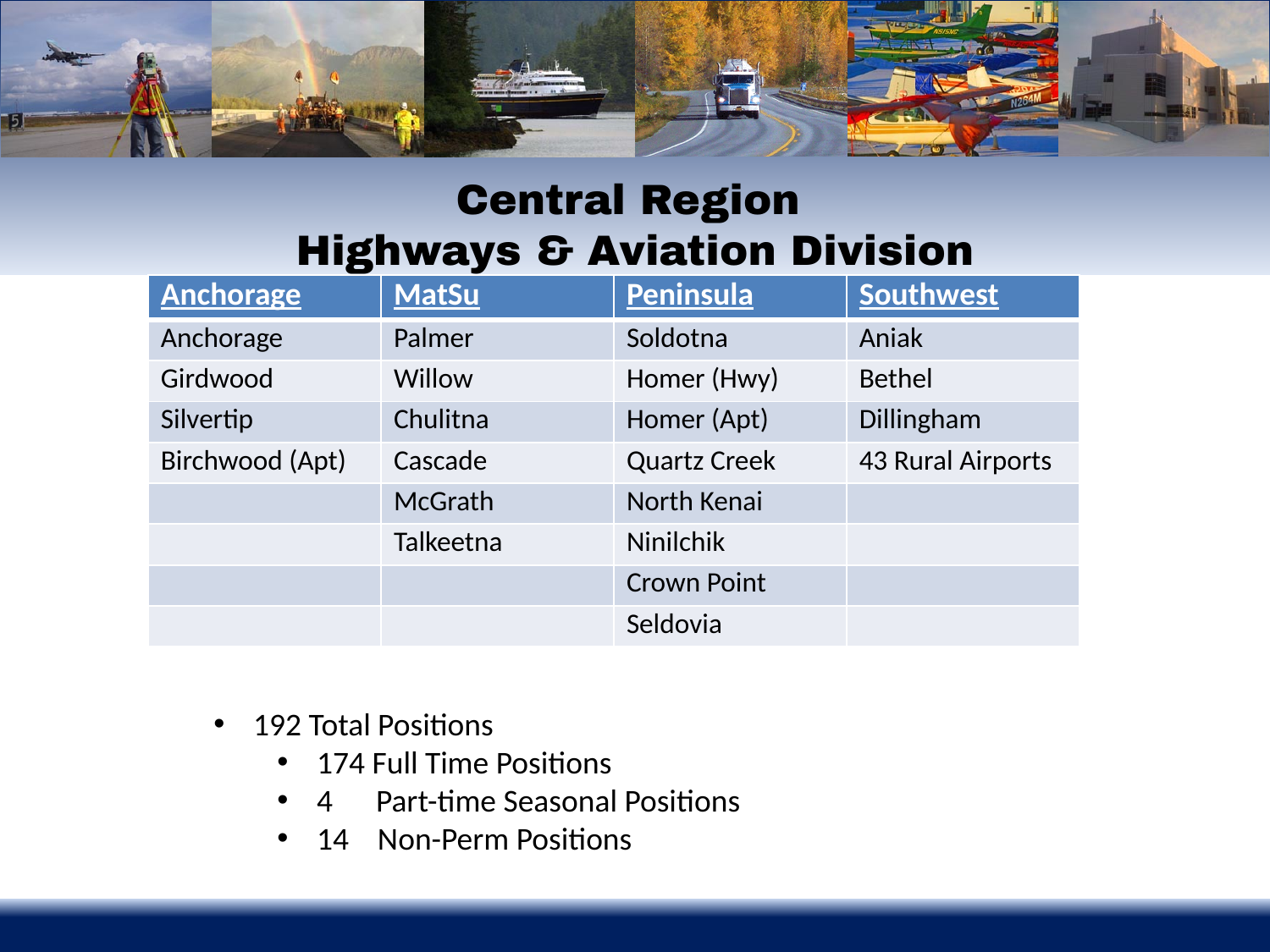

# Central Region Highways & Aviation Division
| Anchorage | MatSu | Peninsula | Southwest |
| --- | --- | --- | --- |
| Anchorage | Palmer | Soldotna | Aniak |
| Girdwood | Willow | Homer (Hwy) | Bethel |
| Silvertip | Chulitna | Homer (Apt) | Dillingham |
| Birchwood (Apt) | Cascade | Quartz Creek | 43 Rural Airports |
|  | McGrath | North Kenai |  |
|  | Talkeetna | Ninilchik |  |
|  |  | Crown Point |  |
|  |  | Seldovia |  |
192 Total Positions
174 Full Time Positions
4      Part-time Seasonal Positions
14    Non-Perm Positions